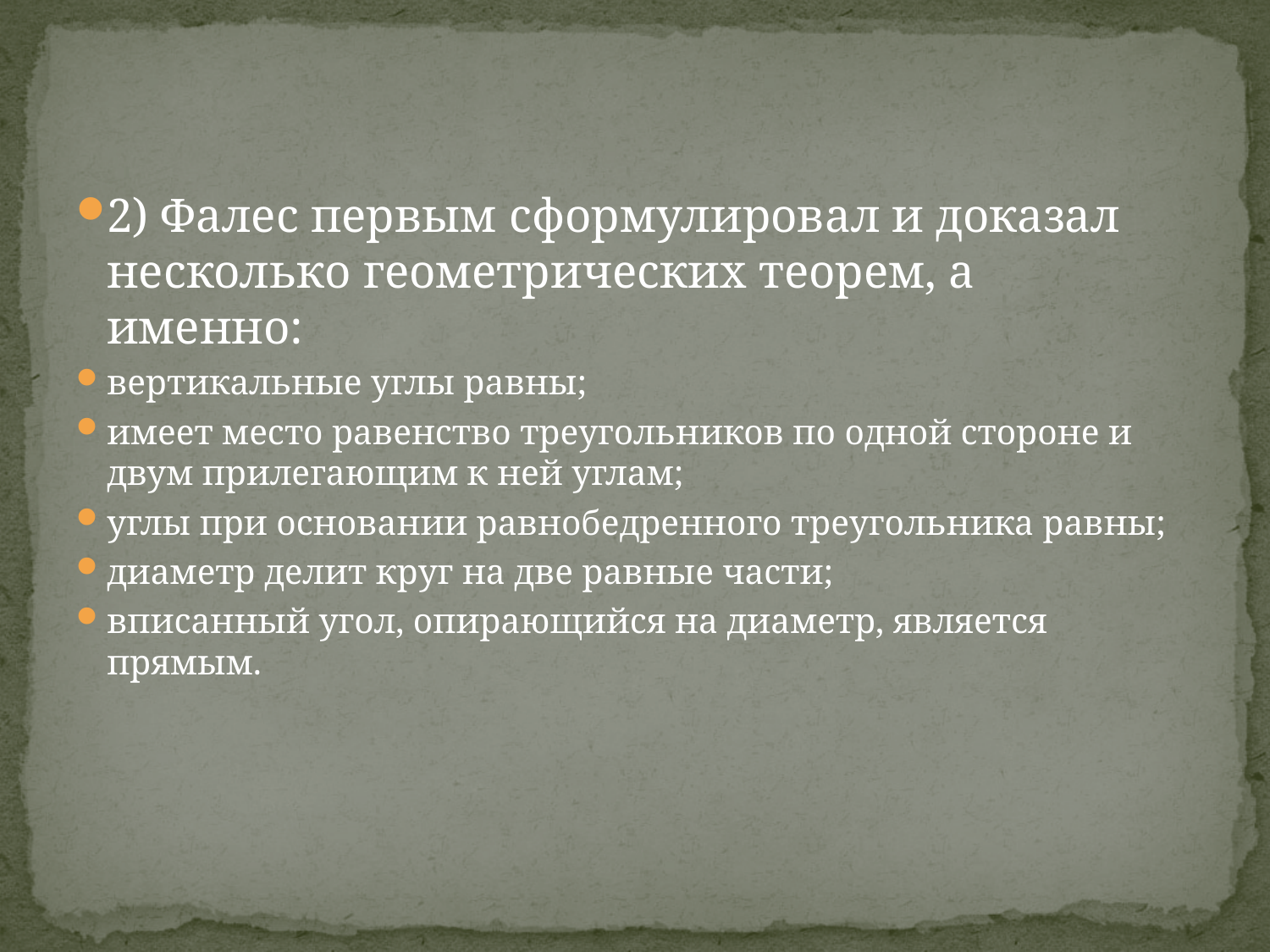

2) Фалес первым сформулировал и доказал несколько геометрических теорем, а именно:
вертикальные углы равны;
имеет место равенство треугольников по одной стороне и двум прилегающим к ней углам;
углы при основании равнобедренного треугольника равны;
диаметр делит круг на две равные части;
вписанный угол, опирающийся на диаметр, является прямым.